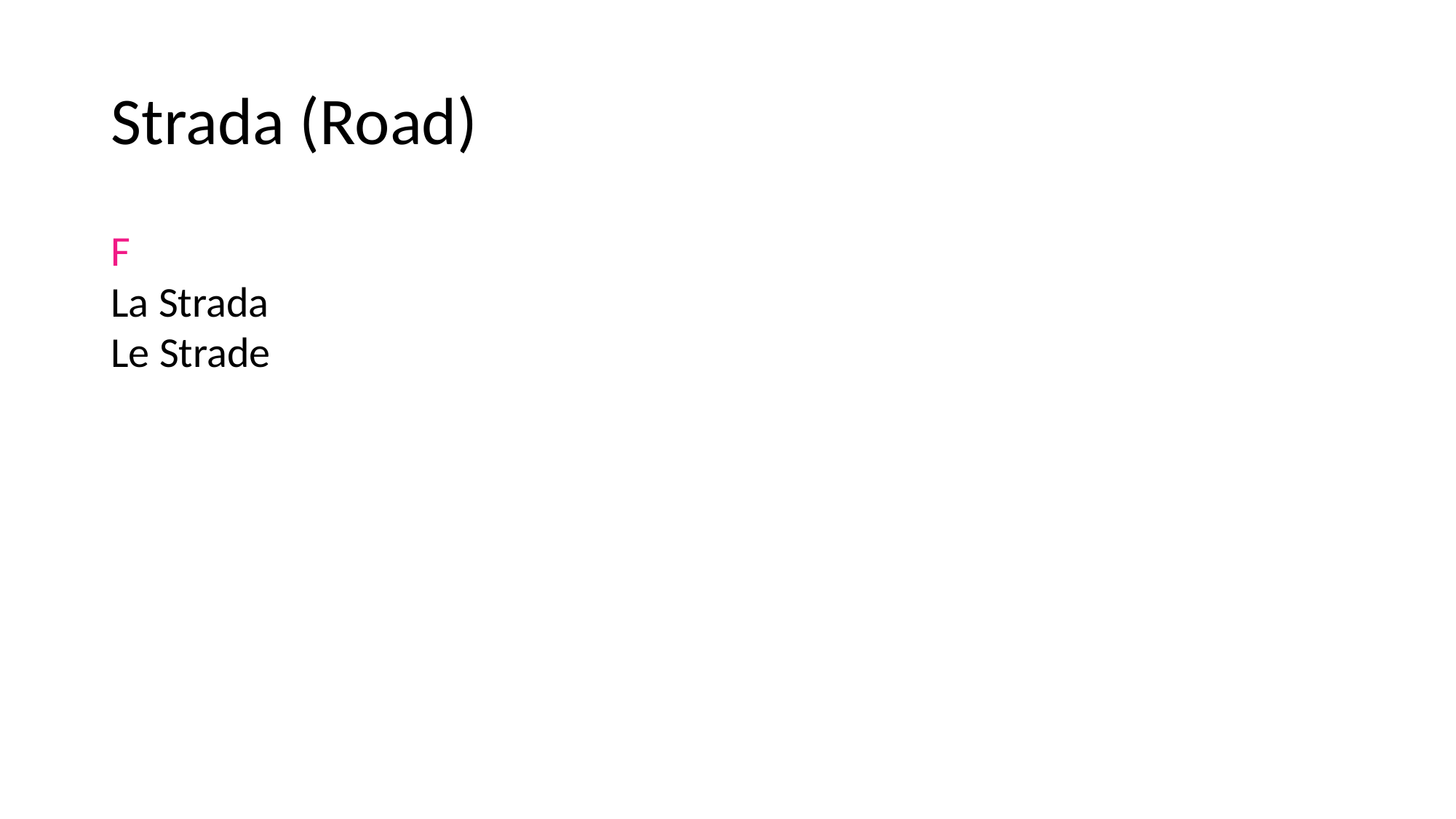

# Strada (Road)
F
La Strada
Le Strade